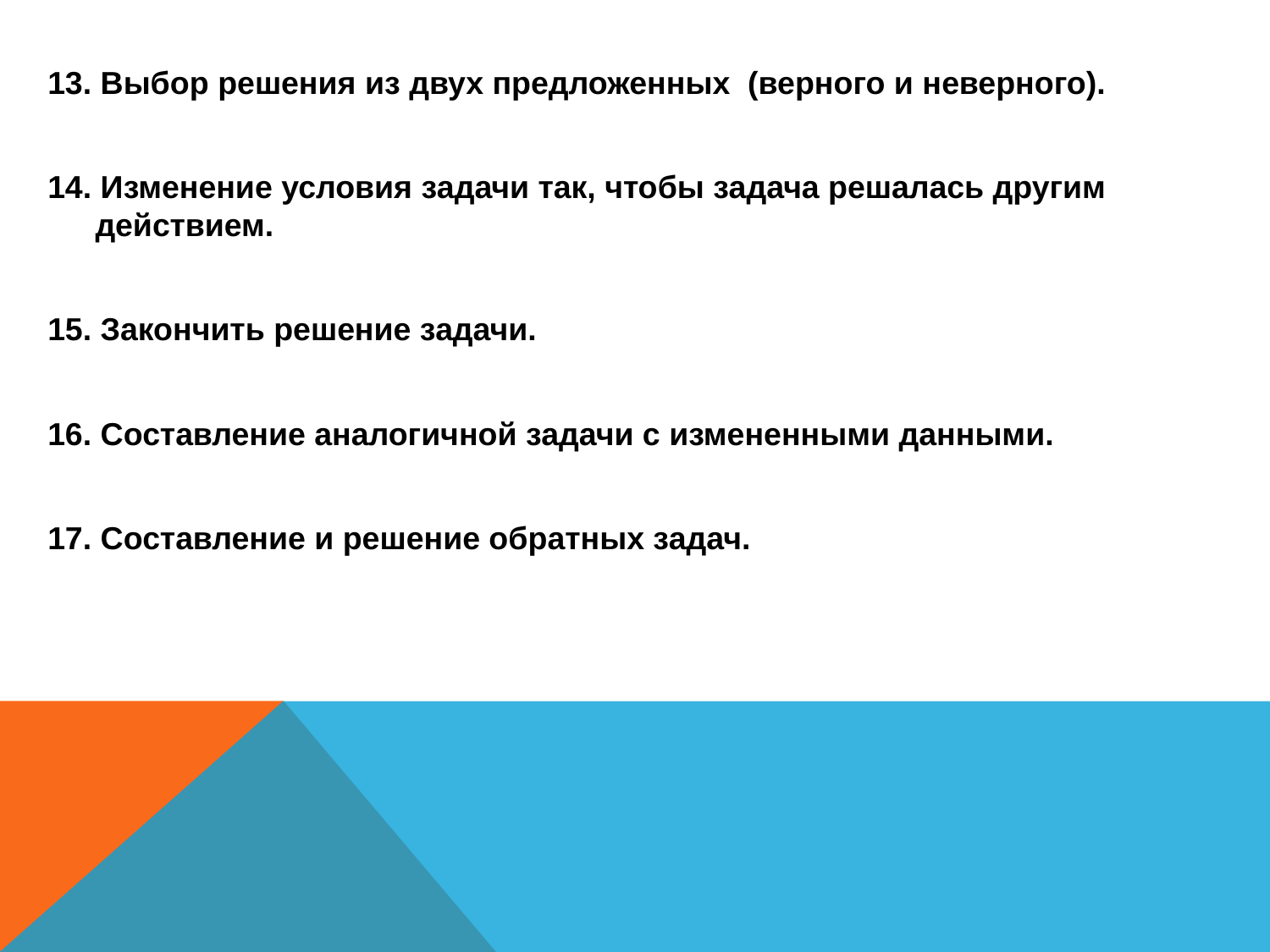

#
13. Выбор решения из двух предложенных  (верного и неверного).

14. Изменение условия задачи так, чтобы задача решалась другим действием.

15. Закончить решение задачи.

16. Составление аналогичной задачи с измененными данными.

17. Составление и решение обратных задач.